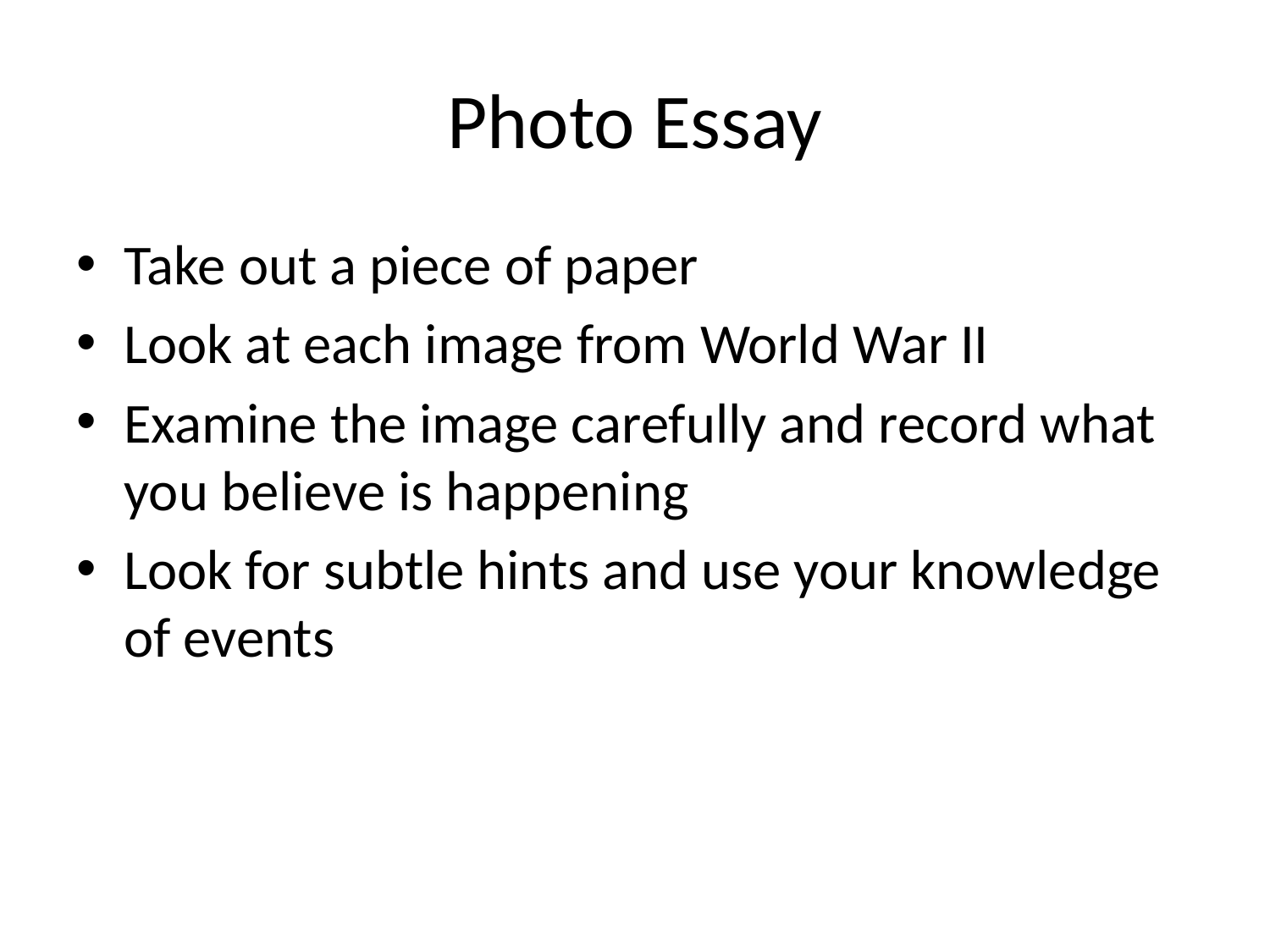

# Photo Essay
Take out a piece of paper
Look at each image from World War II
Examine the image carefully and record what you believe is happening
Look for subtle hints and use your knowledge of events